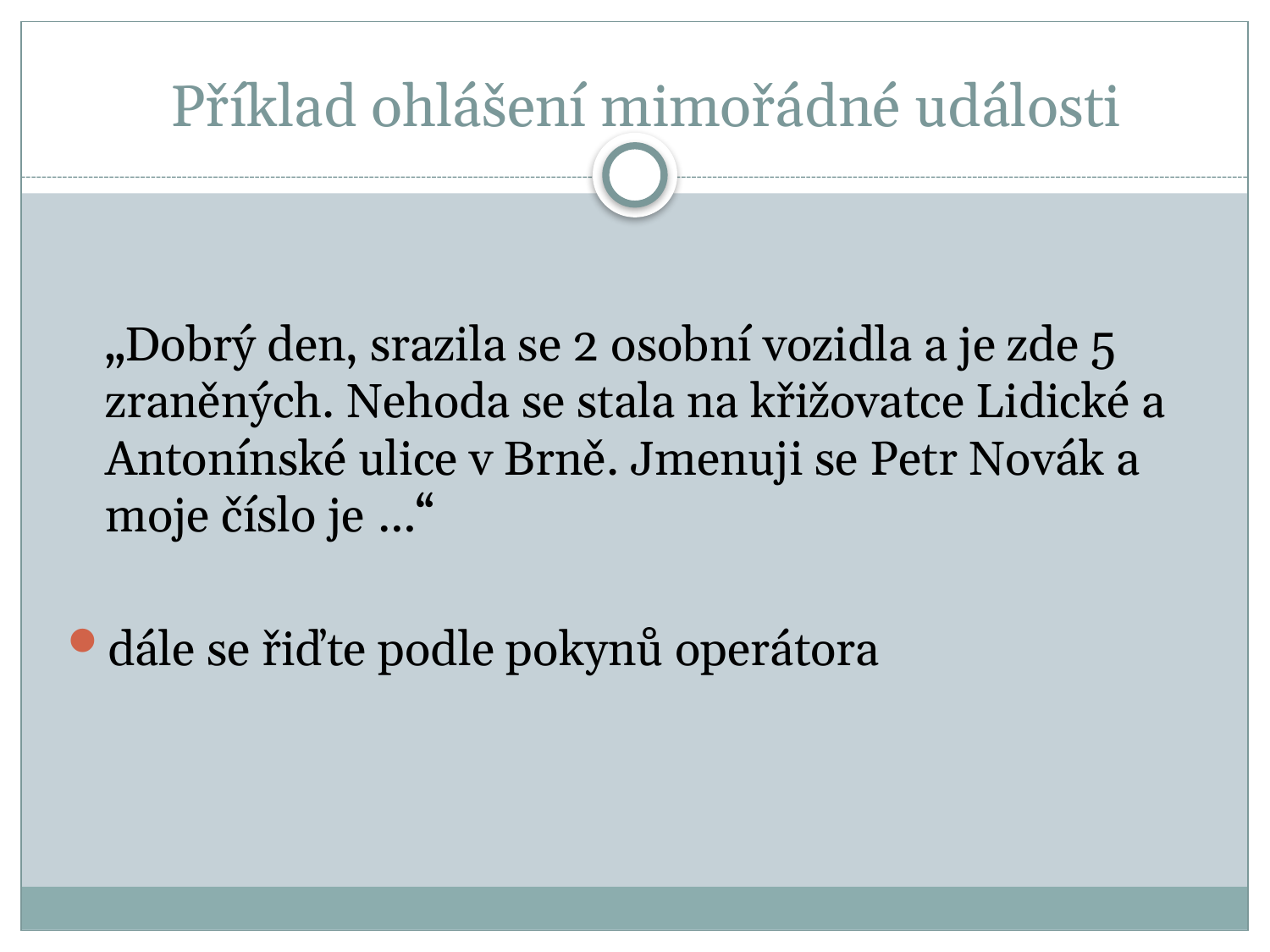

# Příklad ohlášení mimořádné události
	„Dobrý den, srazila se 2 osobní vozidla a je zde 5 zraněných. Nehoda se stala na křižovatce Lidické a Antonínské ulice v Brně. Jmenuji se Petr Novák a moje číslo je …“

dále se řiďte podle pokynů operátora